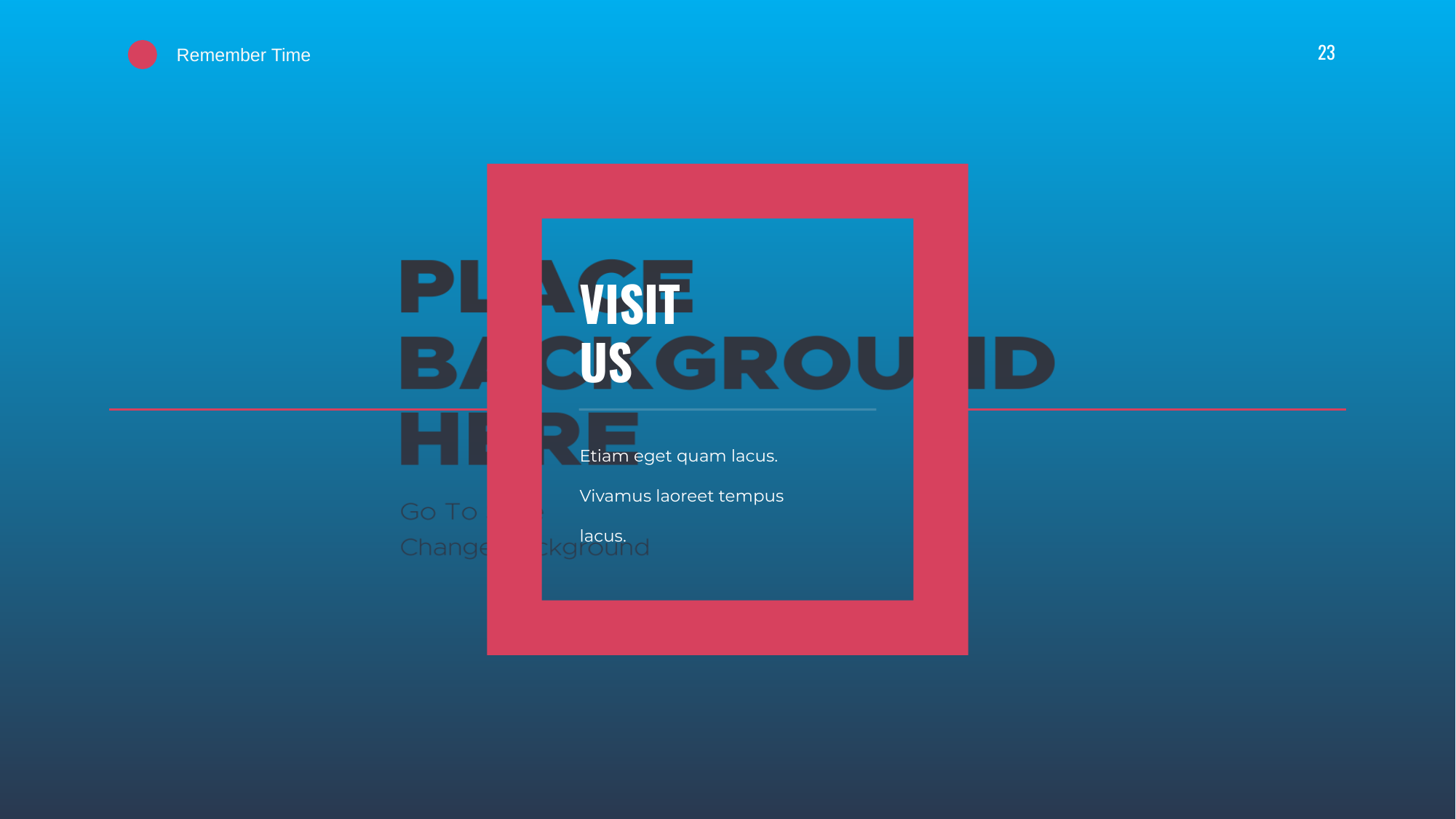

23
Remember Time

VISIT
US
Etiam eget quam lacus. Vivamus laoreet tempus lacus.